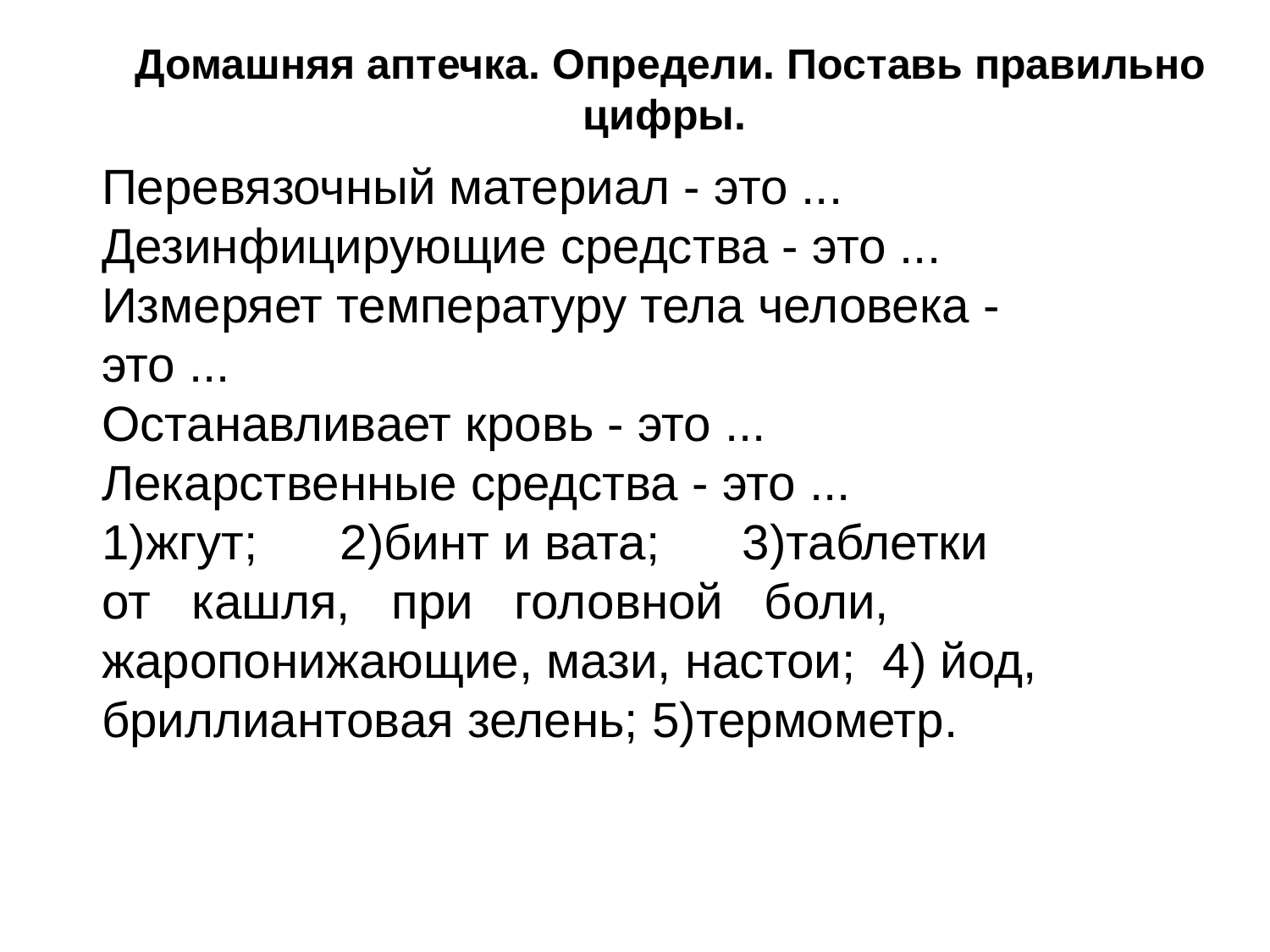

# Домашняя аптечка. Определи. Поставь правильно цифры.
Перевязочный материал - это ...
Дезинфицирующие средства - это ...
Измеряет температуру тела человека - это ...
Останавливает кровь - это ...
Лекарственные средства - это ...
1)жгут;      2)бинт и вата;      3)таблетки   от   кашля,   при   головной   боли,
жаропонижающие, мази, настои;  4) йод, бриллиантовая зелень; 5)термометр.